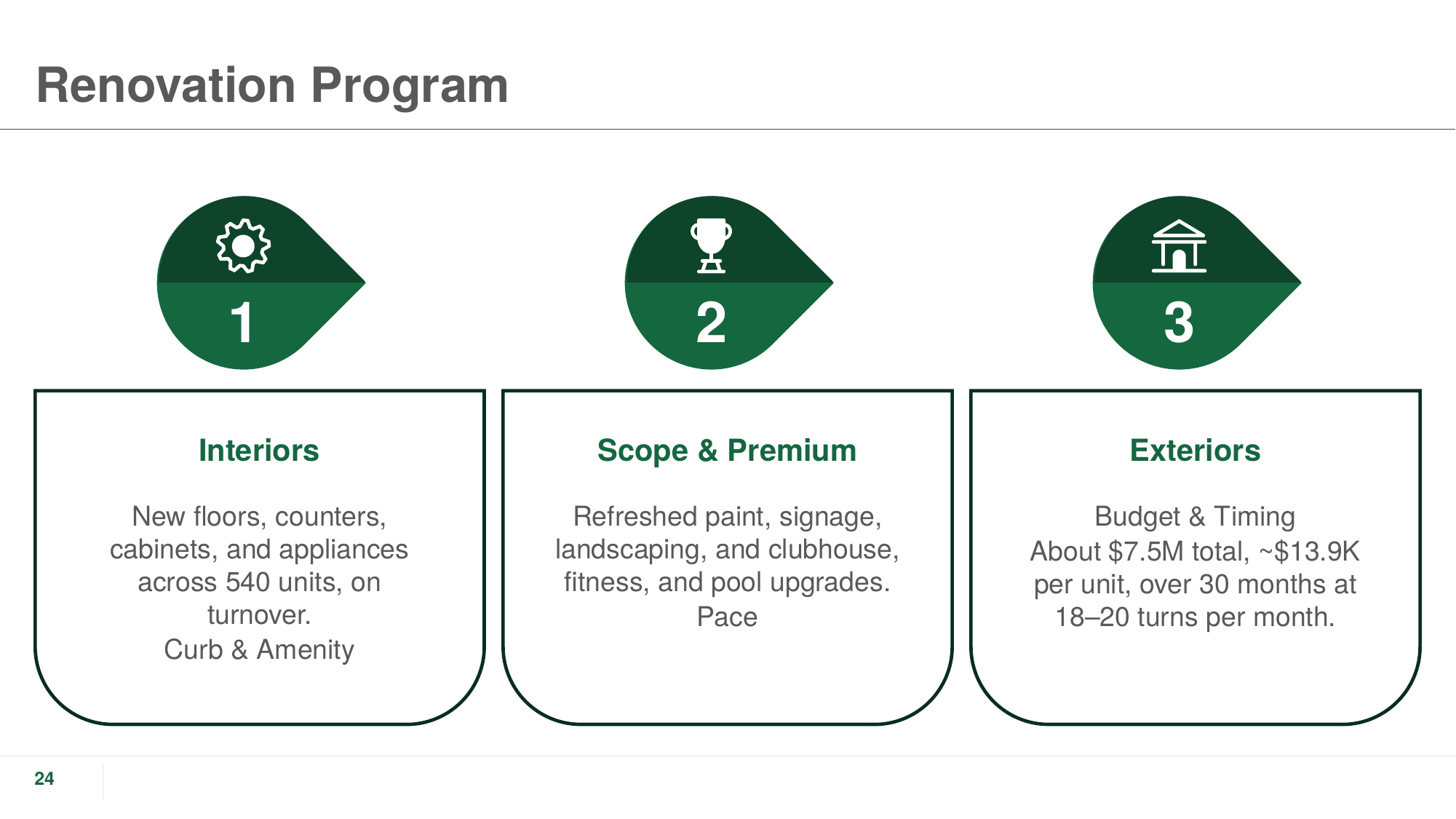

# Renovation Program

1
2
3

Interiors
Scope & Premium
Exteriors
New floors, counters, cabinets, and appliances across 540 units, on turnover.
Curb & Amenity
Refreshed paint, signage, landscaping, and clubhouse, fitness, and pool upgrades.
Pace
Budget & Timing
About $7.5M total, ~$13.9K per unit, over 30 months at 18–20 turns per month.
24